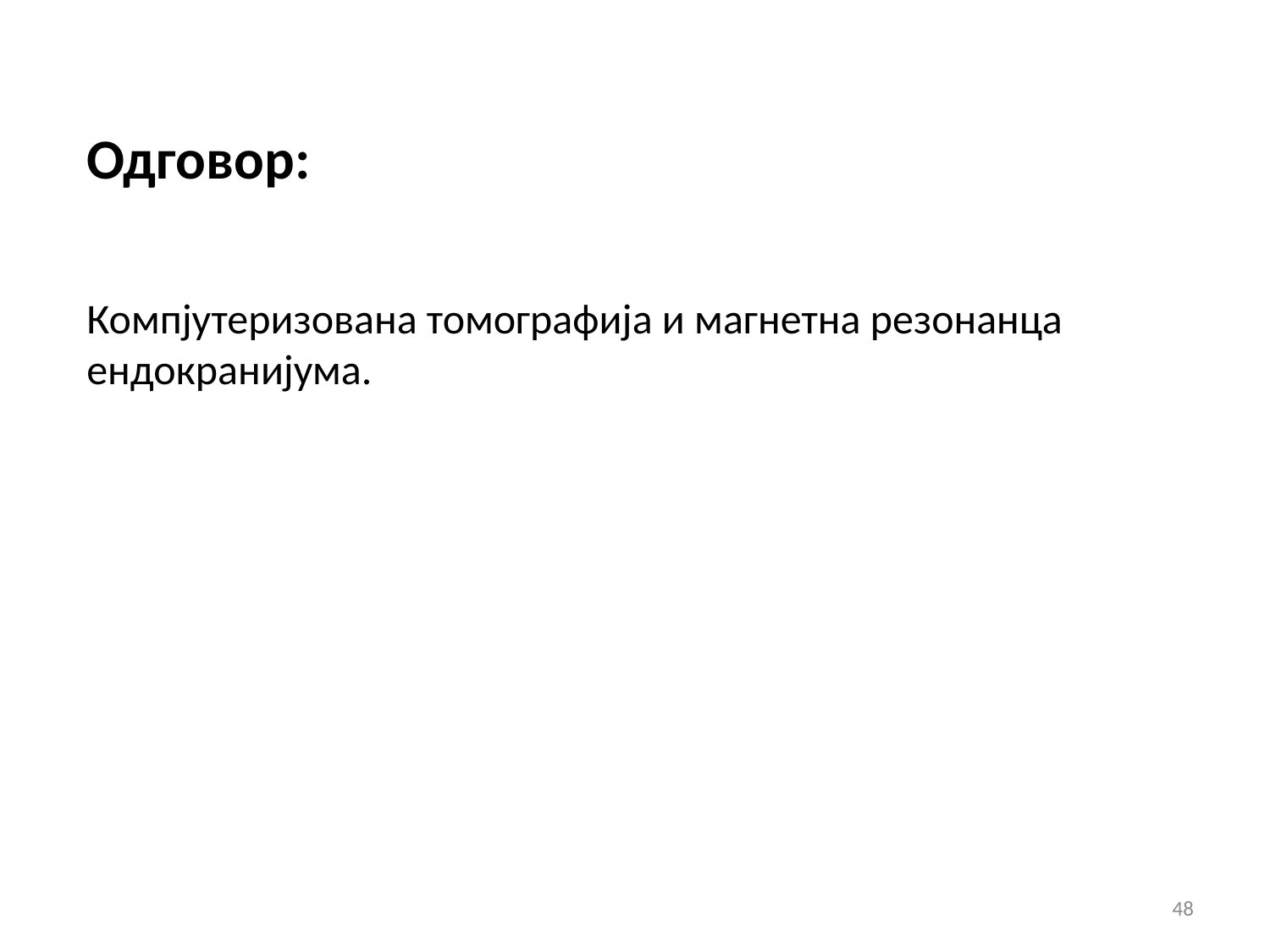

Одговор:

Компјутеризована томографија и магнетна резонанца ендокранијума.
48